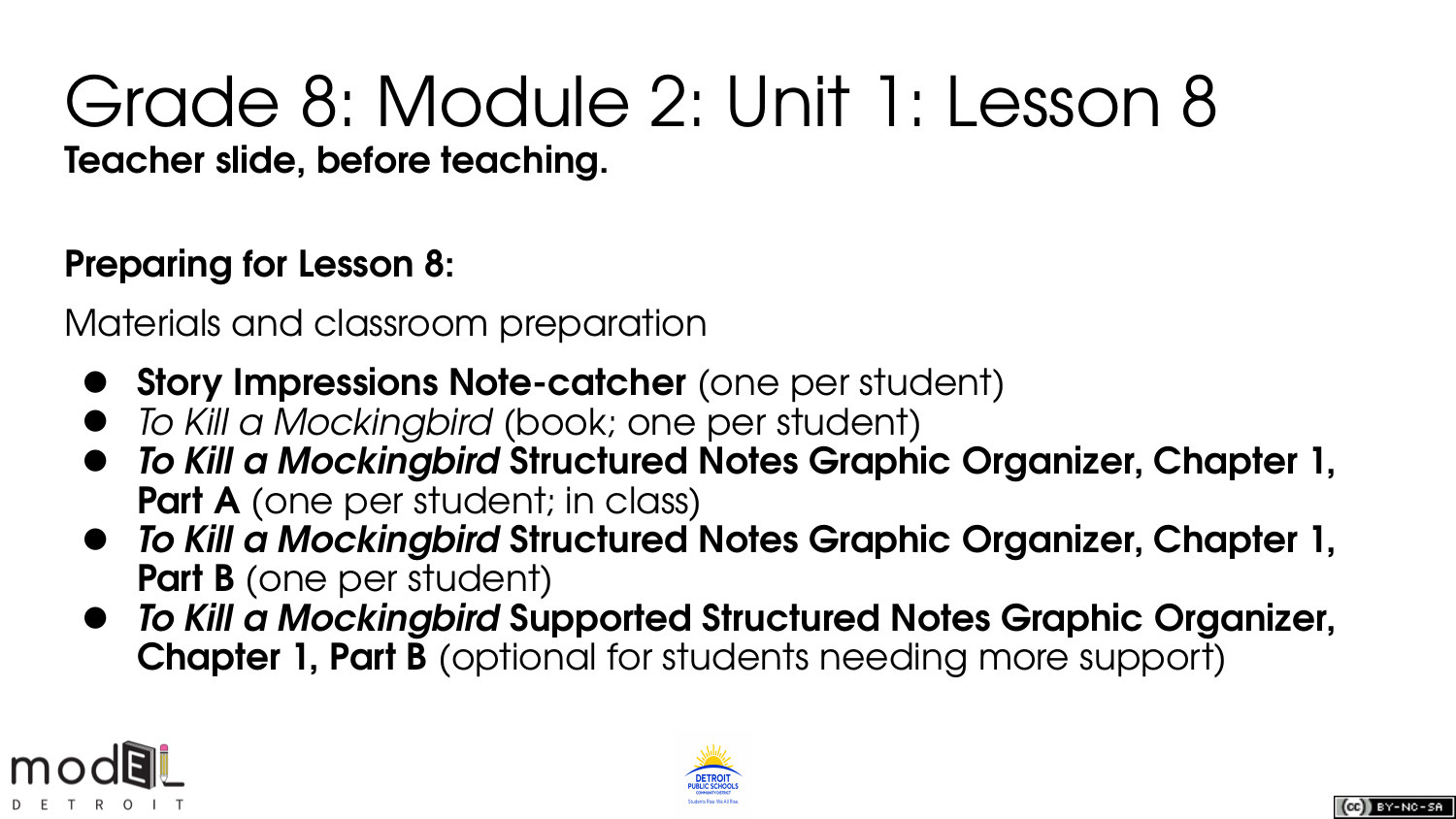

# Grade 8: Module 2: Unit 1: Lesson 8
Teacher slide, before teaching.
Preparing for Lesson 8:
Materials and classroom preparation
Story Impressions Note-catcher (one per student)
To Kill a Mockingbird (book; one per student)
To Kill a Mockingbird Structured Notes Graphic Organizer, Chapter 1, Part A (one per student; in class)
To Kill a Mockingbird Structured Notes Graphic Organizer, Chapter 1, Part B (one per student)
To Kill a Mockingbird Supported Structured Notes Graphic Organizer, Chapter 1, Part B (optional for students needing more support)